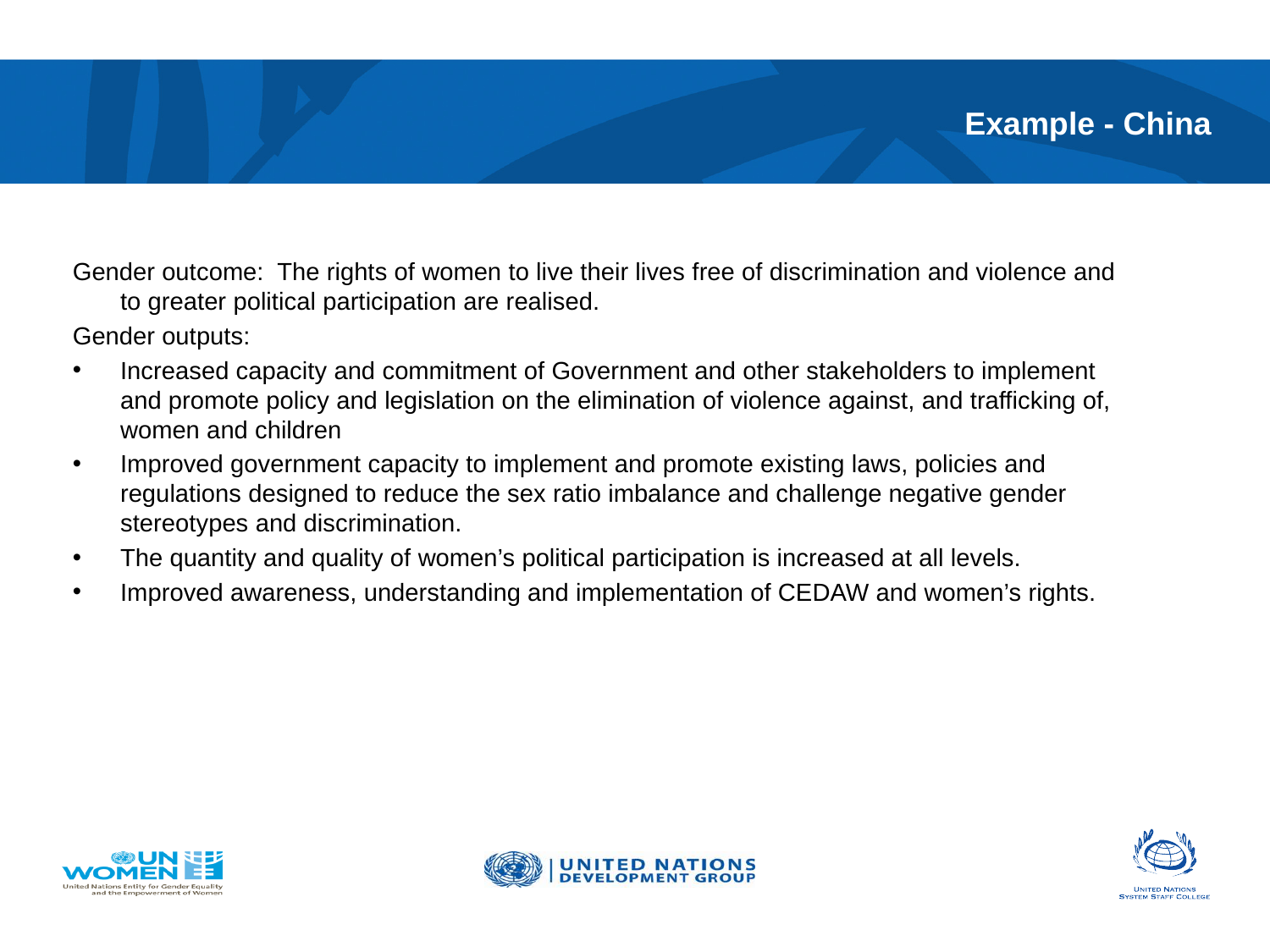

# Example - China
Gender outcome:  The rights of women to live their lives free of discrimination and violence and to greater political participation are realised.
Gender outputs:
Increased capacity and commitment of Government and other stakeholders to implement and promote policy and legislation on the elimination of violence against, and trafficking of, women and children
Improved government capacity to implement and promote existing laws, policies and regulations designed to reduce the sex ratio imbalance and challenge negative gender stereotypes and discrimination.
The quantity and quality of women’s political participation is increased at all levels.
Improved awareness, understanding and implementation of CEDAW and women’s rights.